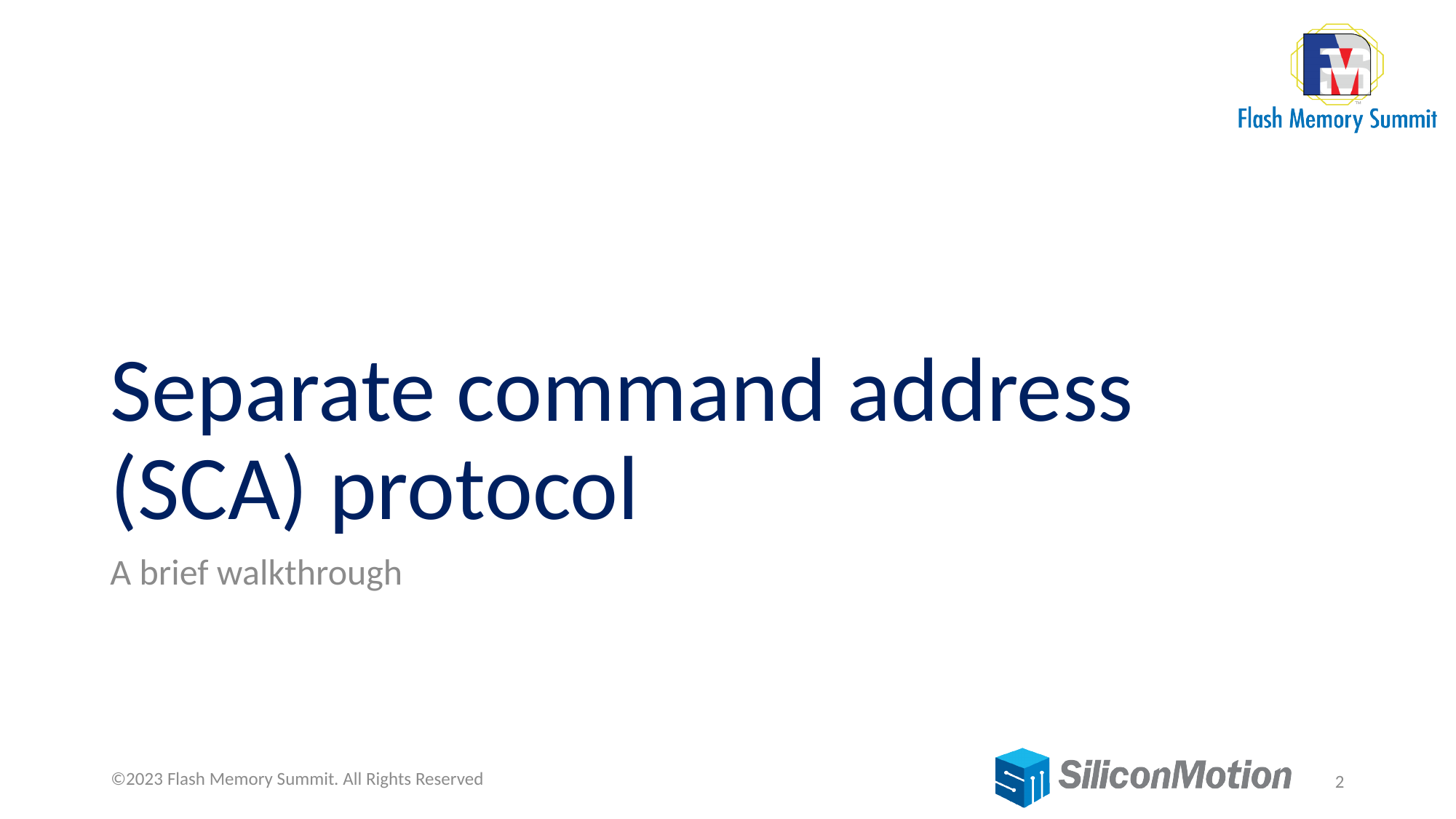

# Separate command address (SCA) protocol
A brief walkthrough
©2023 Flash Memory Summit. All Rights Reserved
2